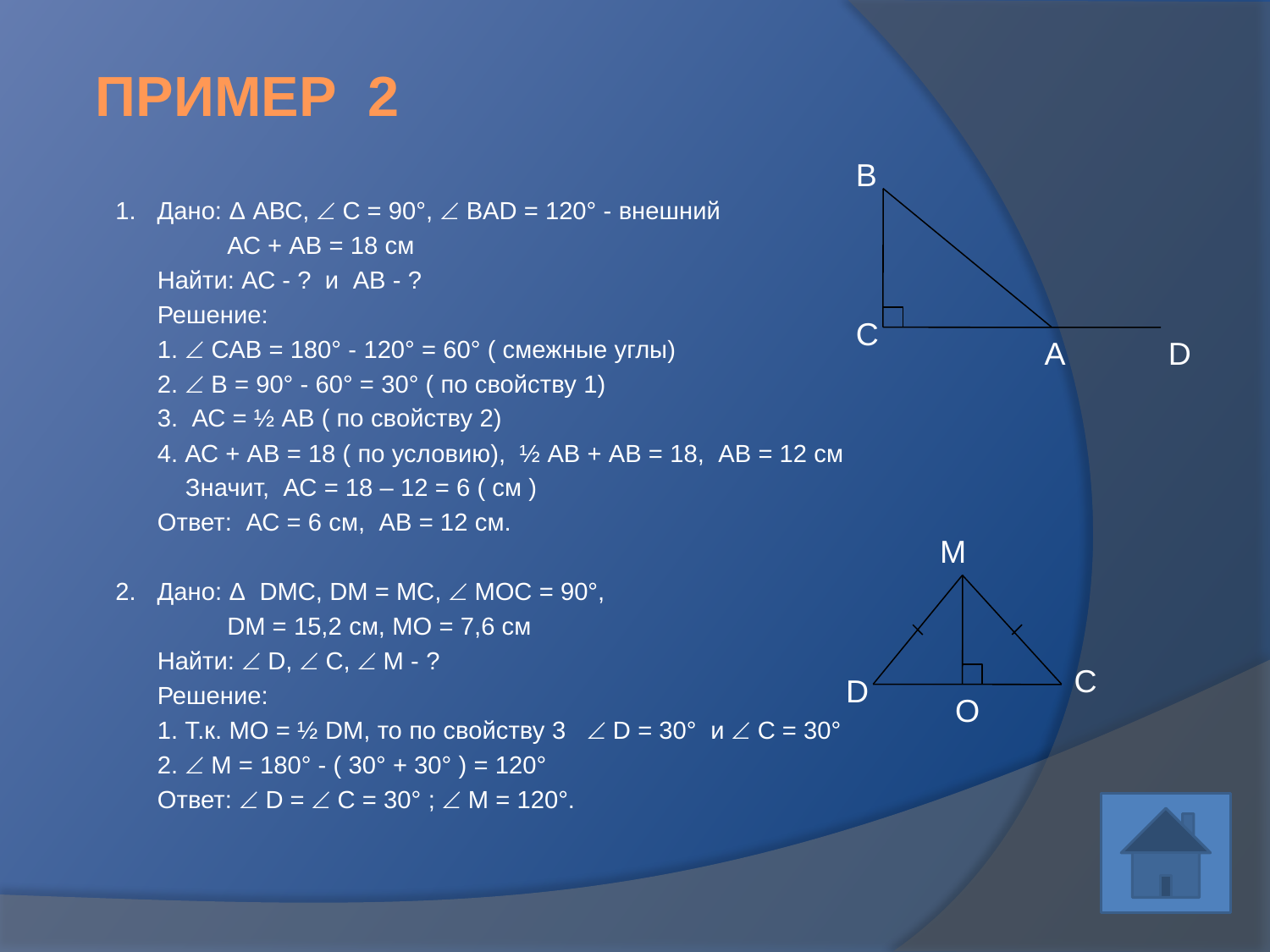

# ПРИМЕР  2
1.   Дано: Δ АВС, ∠ С = 90°, ∠ BAD = 120° - внешний
                АС + АВ = 18 см
      Найти: АС - ?  и  АВ - ?
      Решение:
      1. ∠ CAB = 180° - 120° = 60° ( смежные углы)
      2. ∠ В = 90° - 60° = 30° ( по свойству 1)
      3.  АС = ½ АВ ( по свойству 2)
      4. АС + АВ = 18 ( по условию),  ½ АВ + АВ = 18,  АВ = 12 см
          Значит,  АС = 18 – 12 = 6 ( см )
      Ответ:  АС = 6 см,  АВ = 12 см.

2.   Дано: Δ  DMC, DM = MC, ∠ MOC = 90°,
                DM = 15,2 см, МО = 7,6 см
      Найти: ∠ D, ∠ C, ∠ M - ?
      Решение:
      1. Т.к. МО = ½ DM, то по свойству 3   ∠ D = 30°  и ∠ C = 30°
      2. ∠ М = 180° - ( 30° + 30° ) = 120°
      Ответ: ∠ D = ∠ C = 30° ; ∠ М = 120°.

В
С
А
D
M
C
D
O